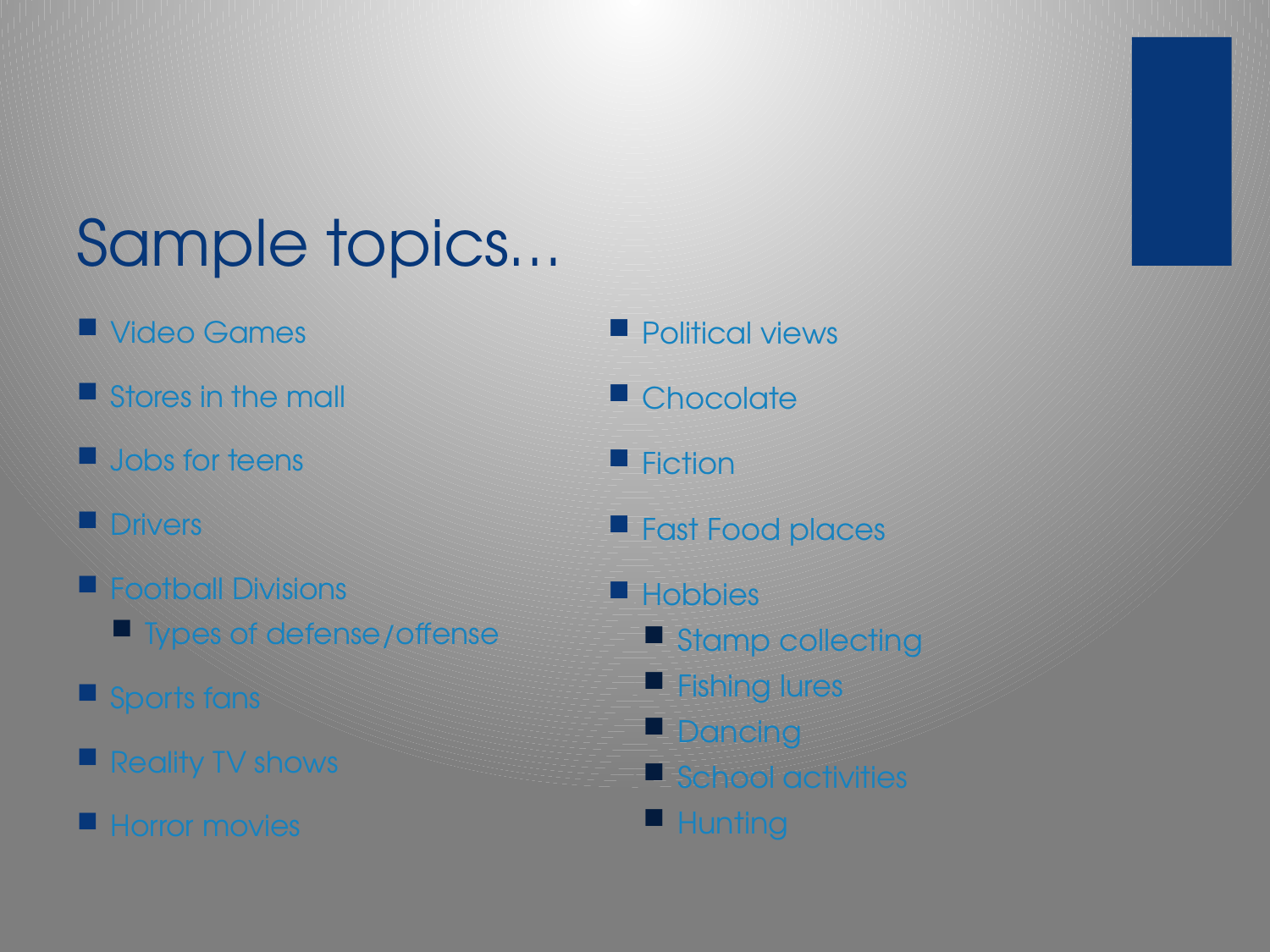

# Sample topics…
Video Games
Stores in the mall
Jobs for teens
Drivers
Football Divisions
Types of defense/offense
Sports fans
Reality TV shows
Horror movies

Political views
Chocolate
Fiction
Fast Food places
Hobbies
Stamp collecting
Fishing lures
Dancing
School activities
Hunting